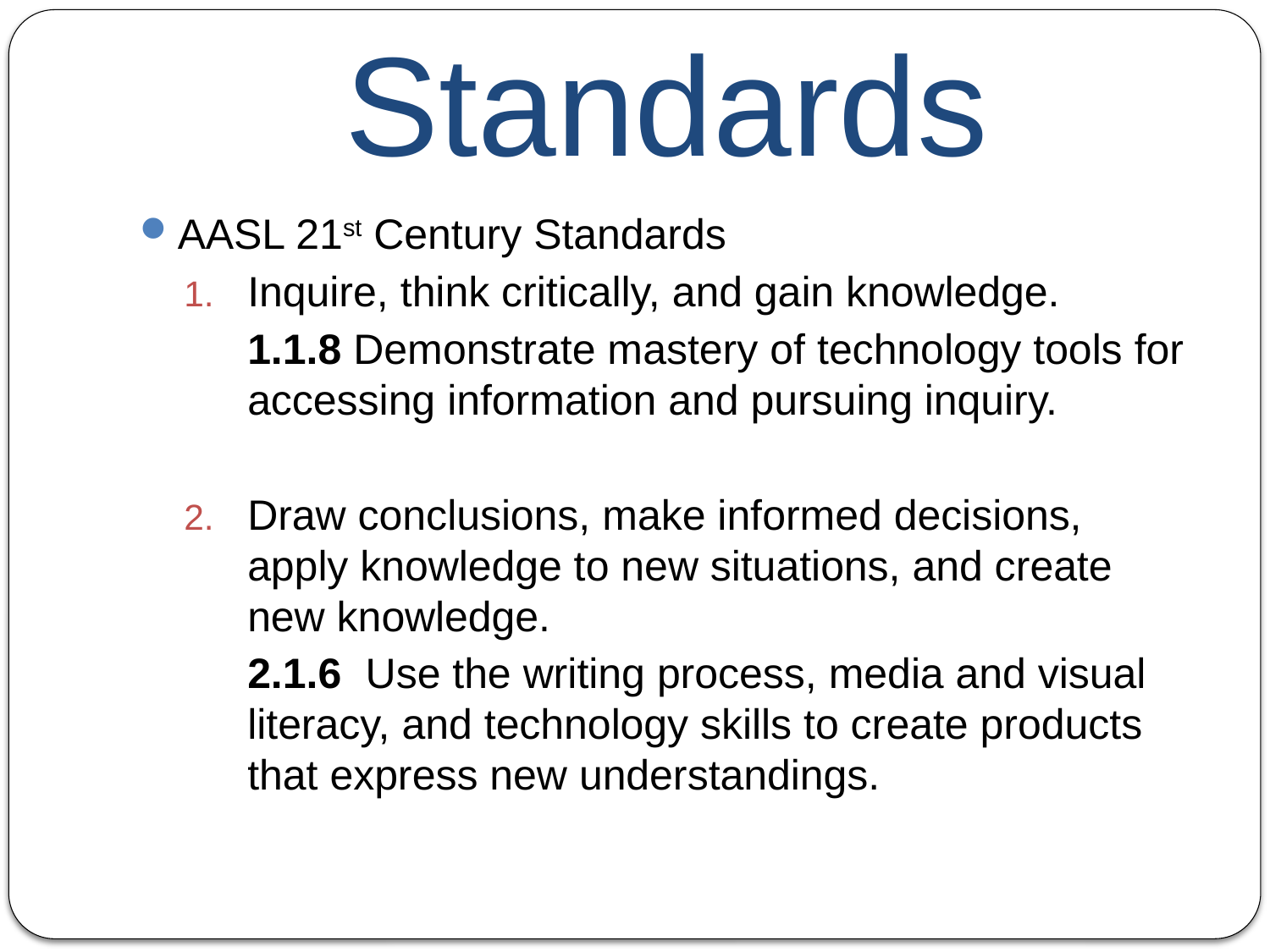

# Standards
AASL 21st Century Standards
Inquire, think critically, and gain knowledge.
	1.1.8 Demonstrate mastery of technology tools for accessing information and pursuing inquiry.

Draw conclusions, make informed decisions, apply knowledge to new situations, and create new knowledge.
	2.1.6  Use the writing process, media and visual literacy, and technology skills to create products that express new understandings.